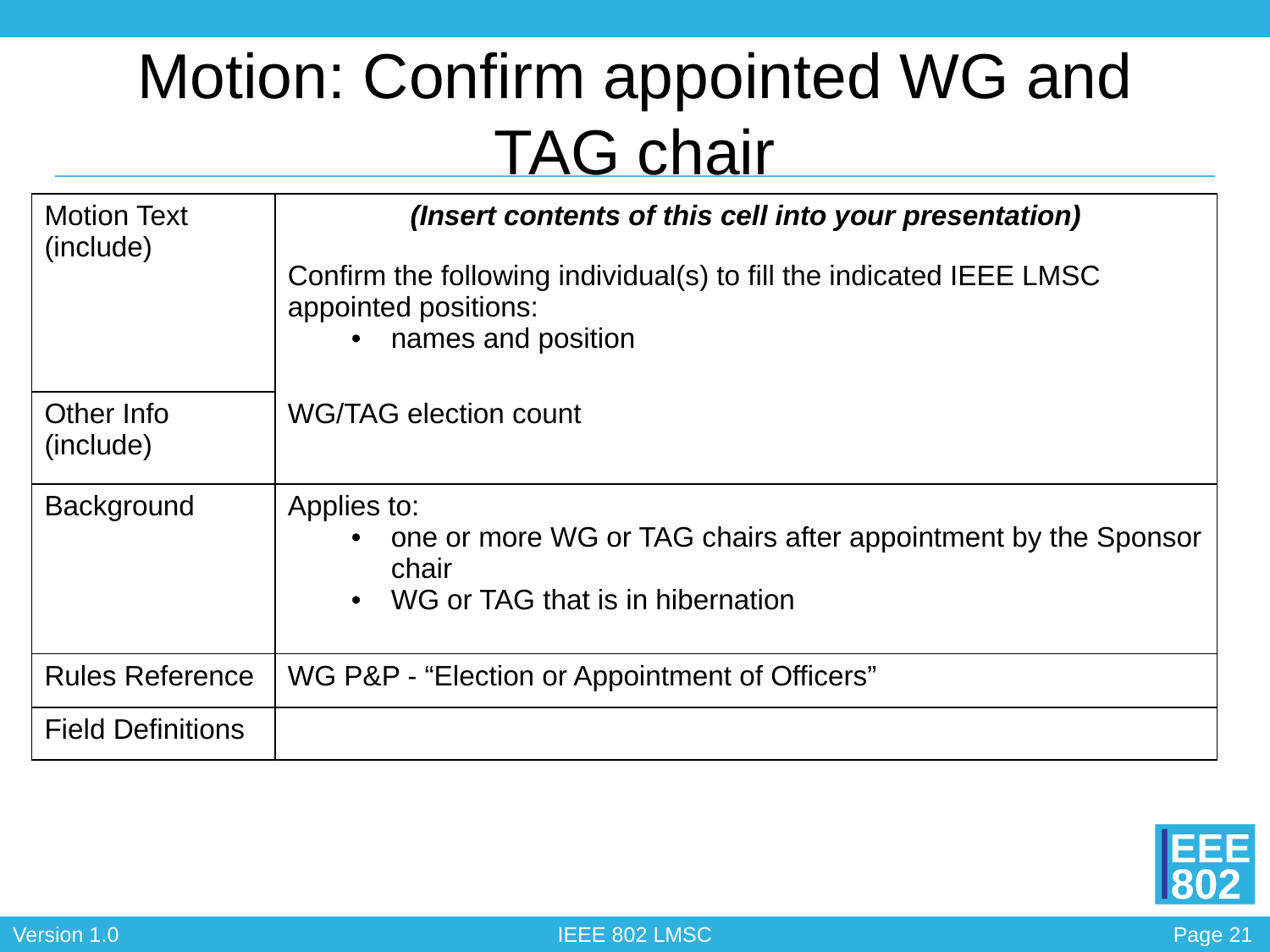

# Motion: Confirm appointed WG and TAG chair
| Motion Text (include) | (Insert contents of this cell into your presentation) |
| --- | --- |
|  | Confirm the following individual(s) to fill the indicated IEEE LMSC appointed positions: names and position |
| Other Info (include) | WG/TAG election count |
| Background | Applies to: one or more WG or TAG chairs after appointment by the Sponsor chair WG or TAG that is in hibernation |
| Rules Reference | WG P&P - “Election or Appointment of Officers” |
| Field Definitions |  |